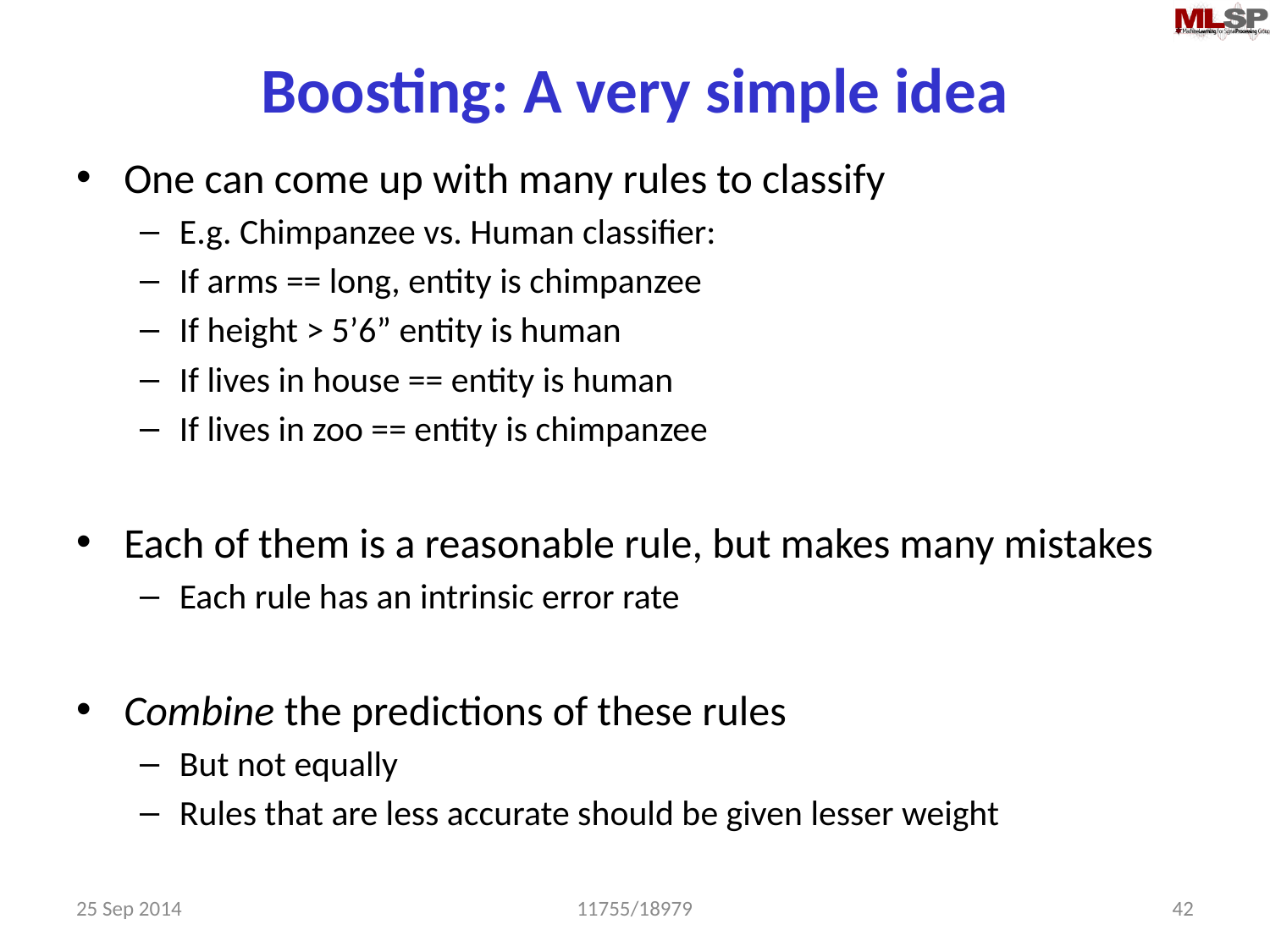

# Boosting: A very simple idea
One can come up with many rules to classify
E.g. Chimpanzee vs. Human classifier:
If arms == long, entity is chimpanzee
If height > 5’6” entity is human
If lives in house == entity is human
If lives in zoo == entity is chimpanzee

Each of them is a reasonable rule, but makes many mistakes
Each rule has an intrinsic error rate

Combine the predictions of these rules
But not equally
Rules that are less accurate should be given lesser weight
25 Sep 2014
11755/18979
42